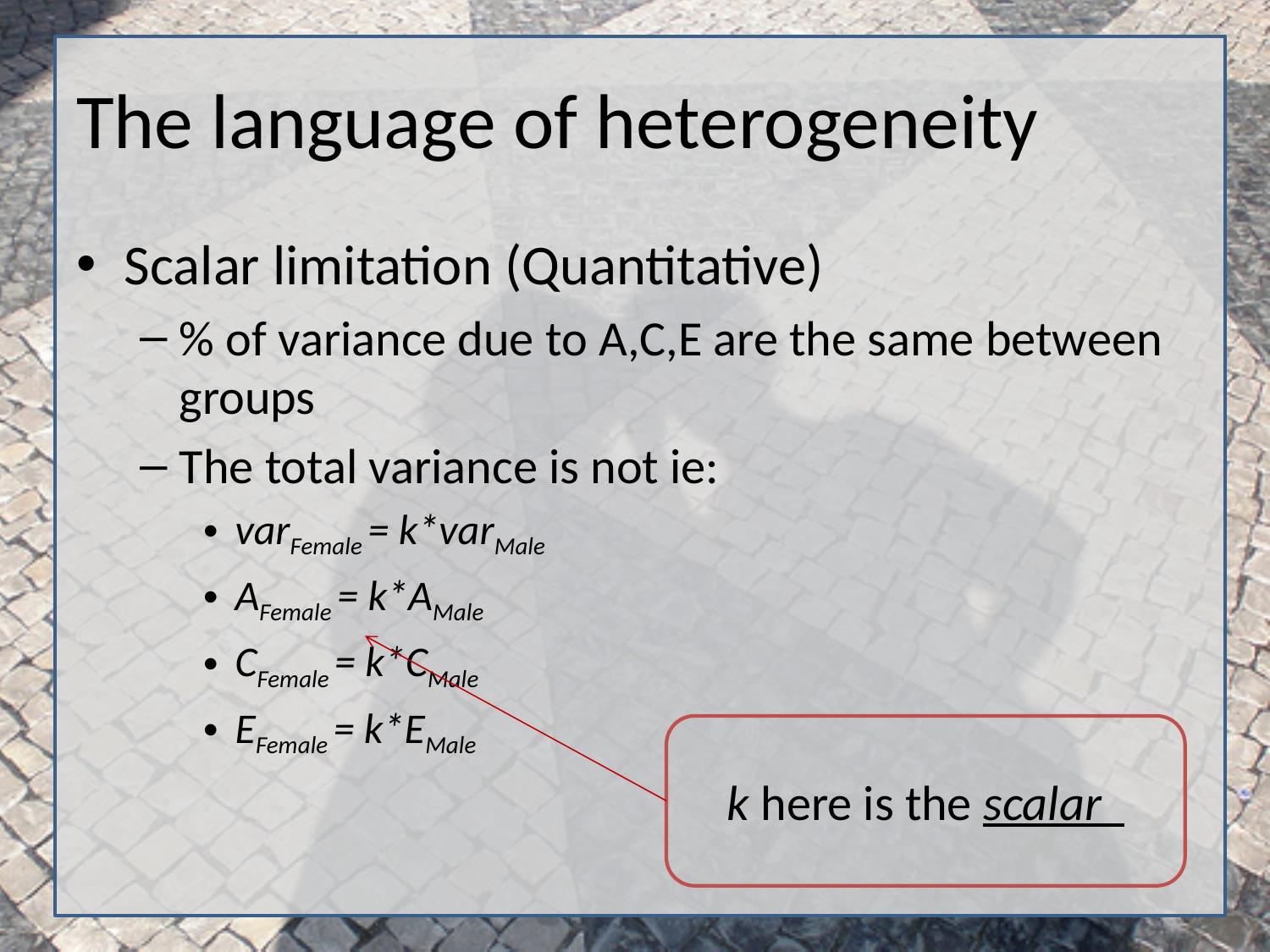

# The language of heterogeneity
Scalar limitation (Quantitative)
% of variance due to A,C,E are the same between groups
The total variance is not ie:
varFemale = k*varMale
AFemale = k*AMale
CFemale = k*CMale
EFemale = k*EMale

k here is the scalar